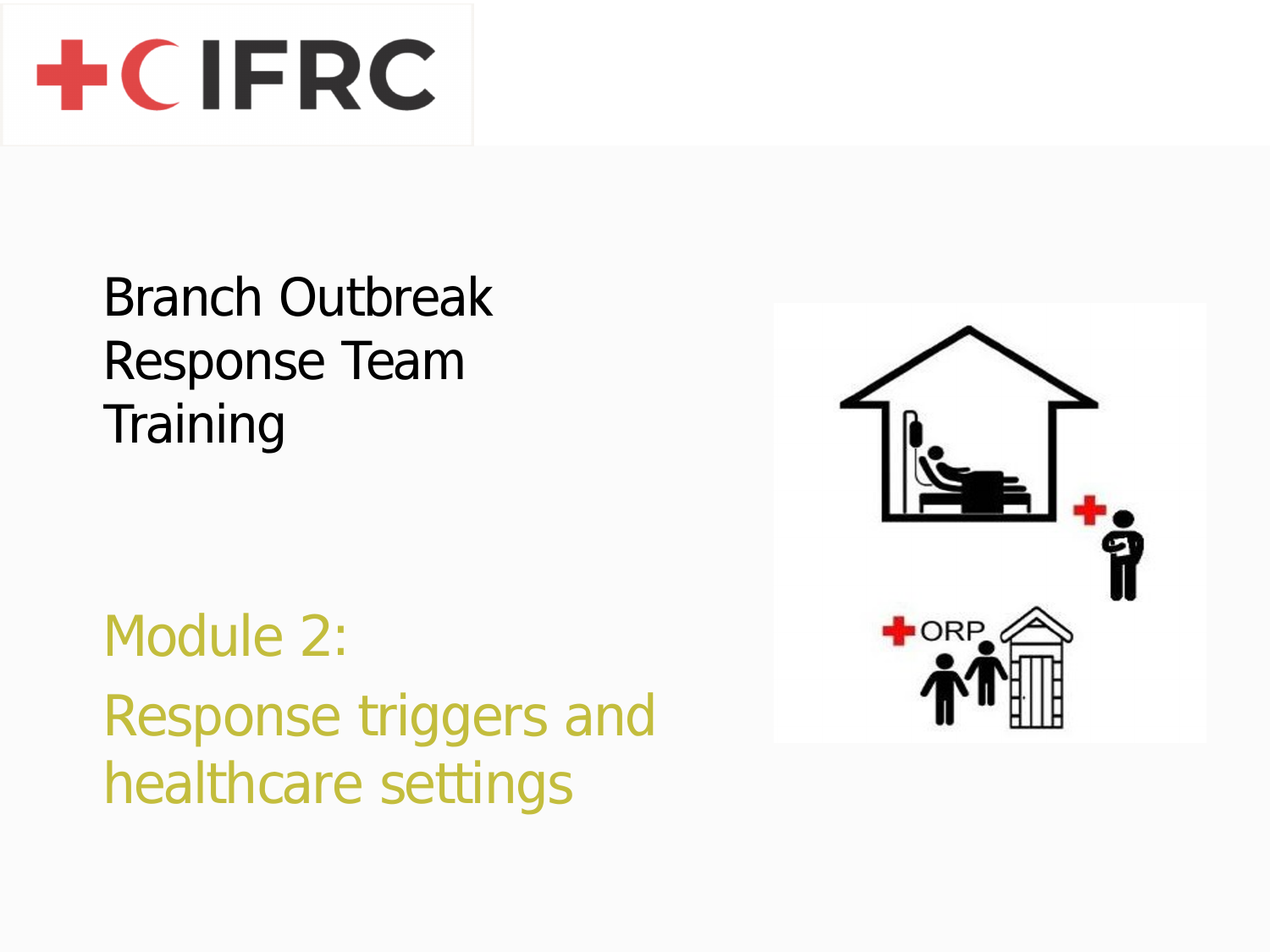

# Branch Outbreak Response Team  Training
Module 2:
Response triggers and healthcare settings